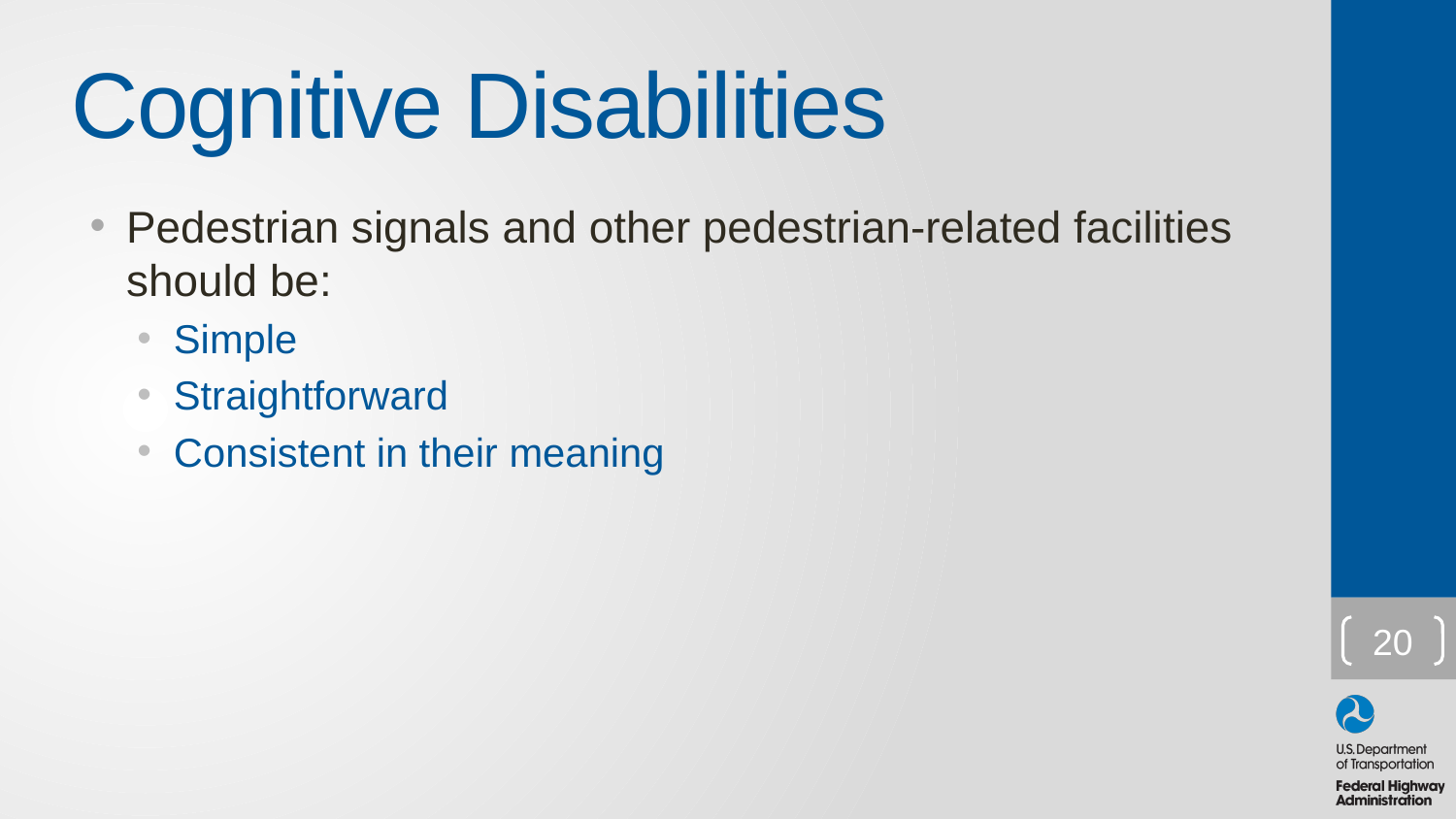

# Cognitive Disabilities
Pedestrian signals and other pedestrian-related facilities should be:
Simple
Straightforward
Consistent in their meaning
20